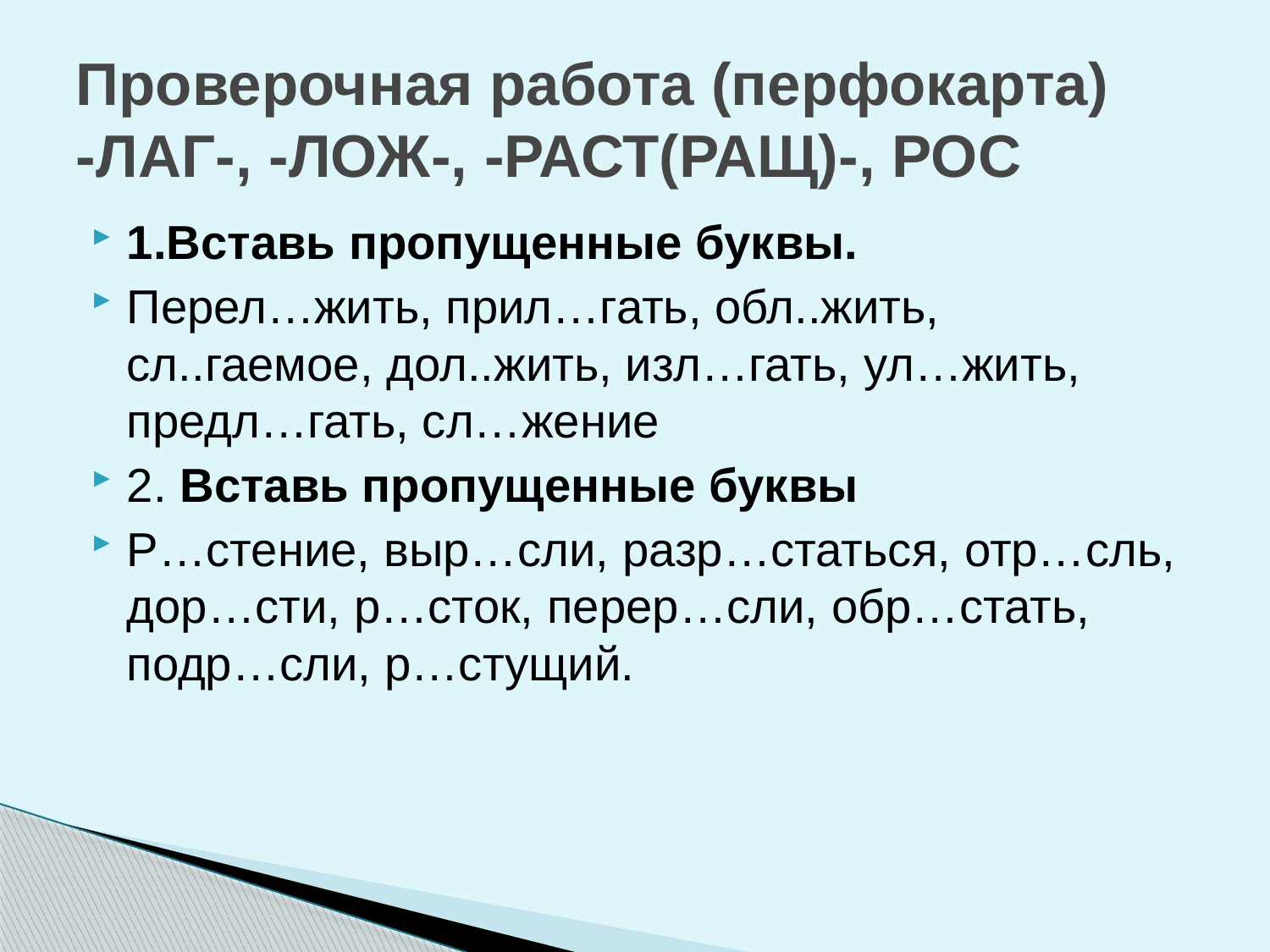

# Проверочная работа (перфокарта) -ЛАГ-, -ЛОЖ-, -РАСТ(РАЩ)-, РОС
1.Вставь пропущенные буквы.
Перел…жить, прил…гать, обл..жить, сл..гаемое, дол..жить, изл…гать, ул…жить, предл…гать, сл…жение
2. Вставь пропущенные буквы
Р…стение, выр…сли, разр…статься, отр…сль, дор…сти, р…сток, перер…сли, обр…стать, подр…сли, р…стущий.